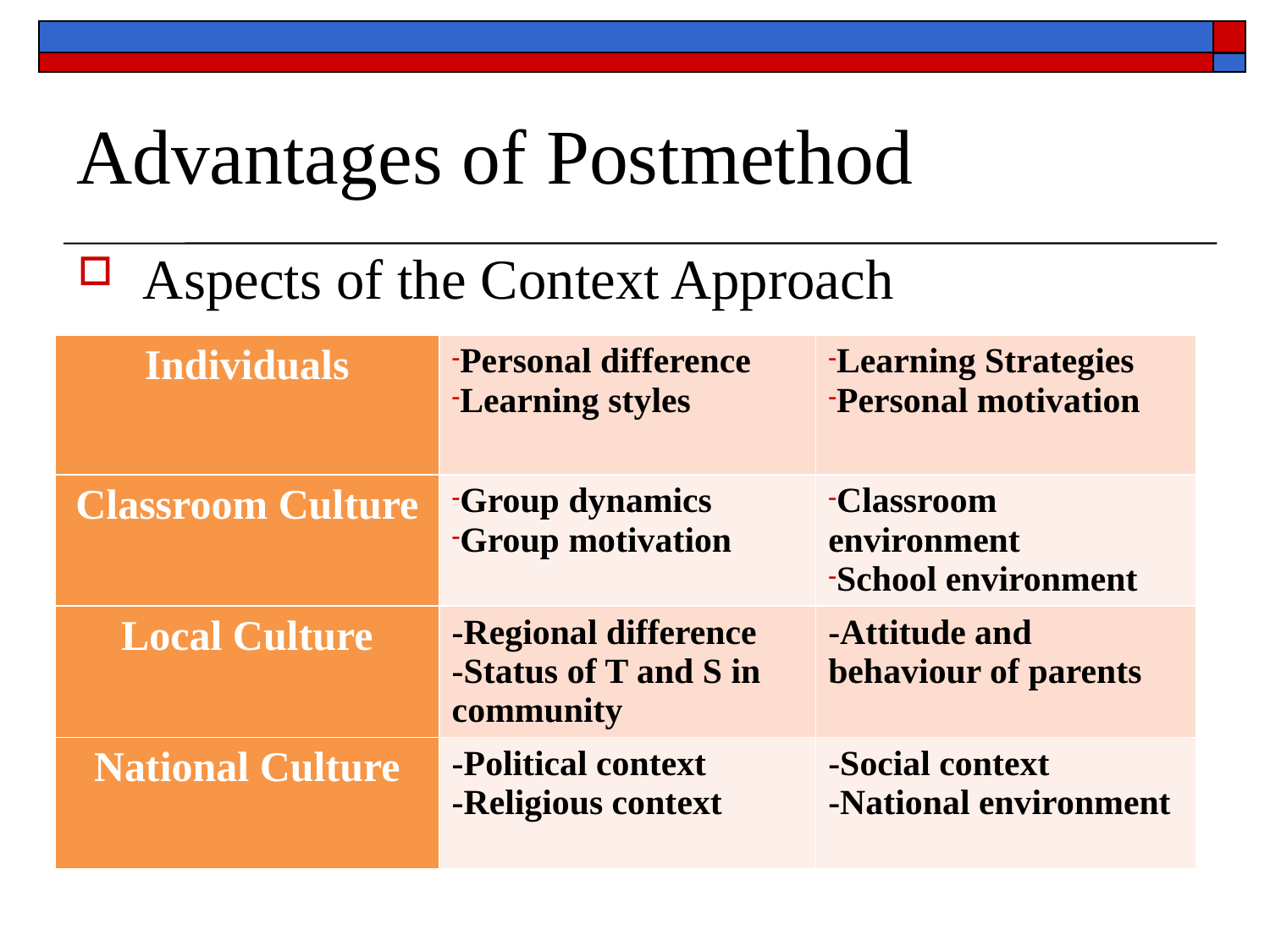

Advantages of Postmethod
Aspects of the Context Approach

| Individuals | Personal difference Learning styles | Learning Strategies Personal motivation |
| --- | --- | --- |
| Classroom Culture | Group dynamics Group motivation | Classroom environment School environment |
| Local Culture | -Regional difference -Status of T and S in community | -Attitude and behaviour of parents |
| National Culture | -Political context -Religious context | -Social context -National environment |